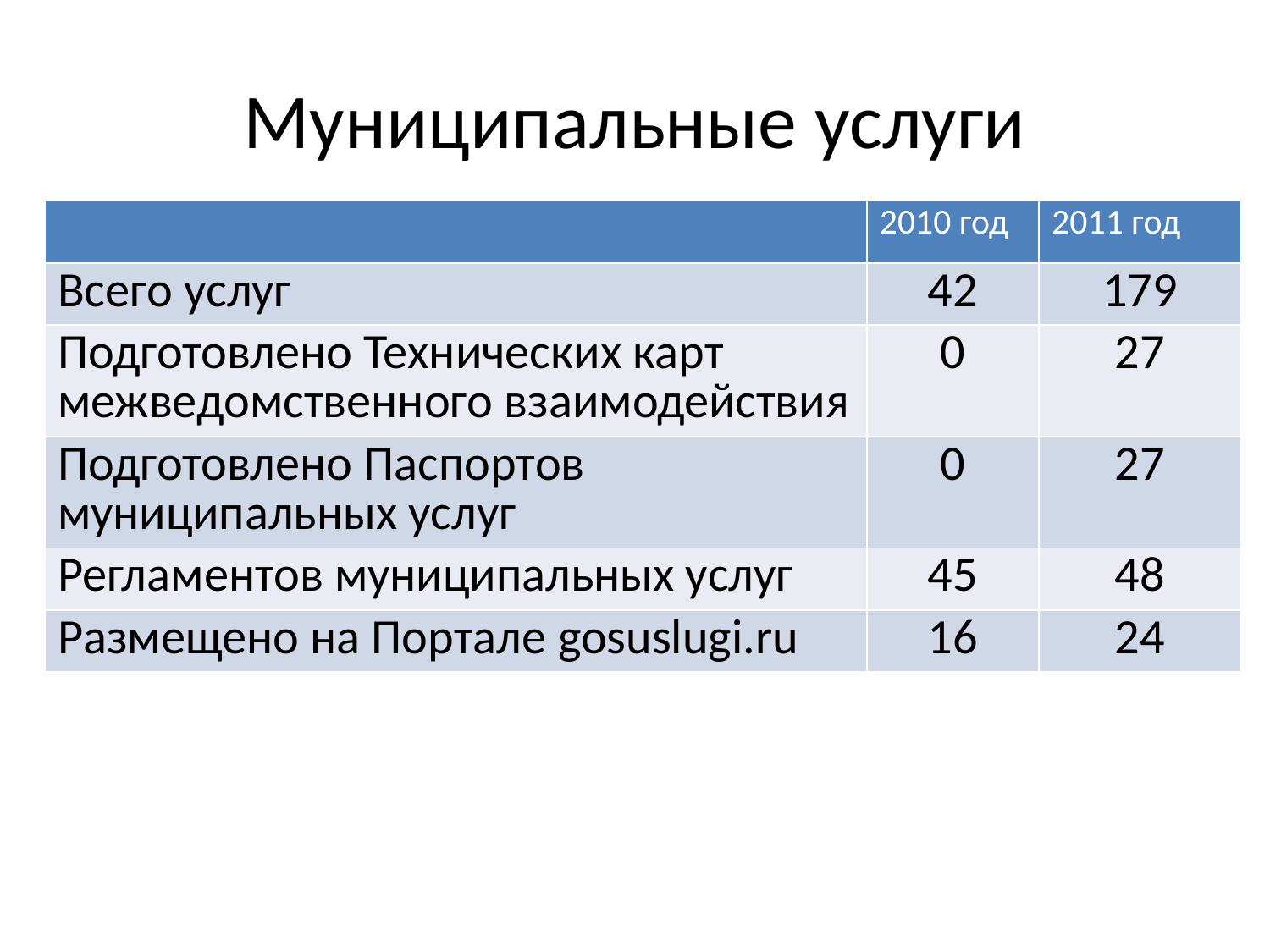

# Муниципальные услуги
|  | 2010 год | 2011 год |
| --- | --- | --- |
| Всего услуг | 42 | 179 |
| Подготовлено Технических карт межведомственного взаимодействия | 0 | 27 |
| Подготовлено Паспортов муниципальных услуг | 0 | 27 |
| Регламентов муниципальных услуг | 45 | 48 |
| Размещено на Портале gosuslugi.ru | 16 | 24 |